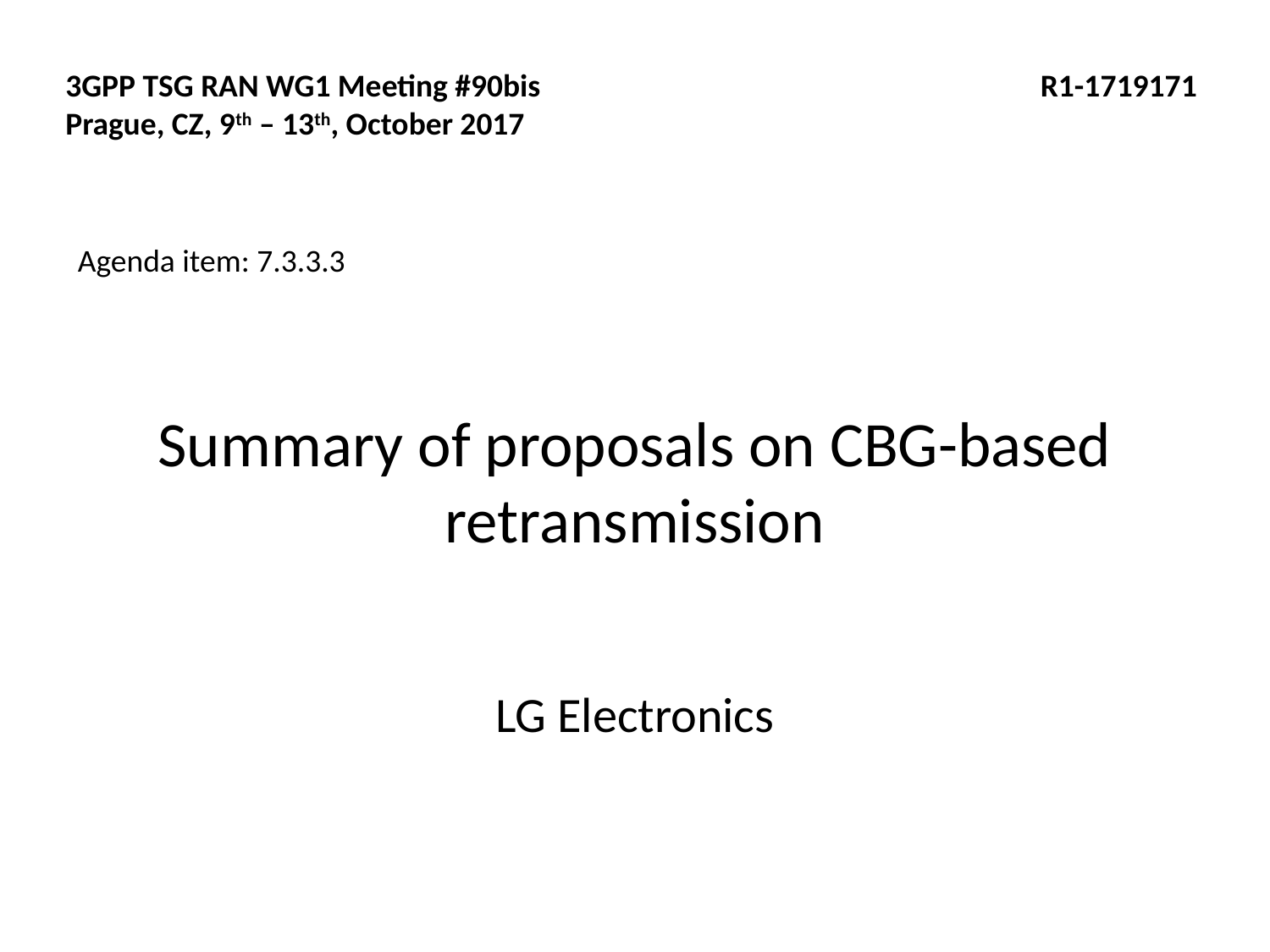

3GPP TSG RAN WG1 Meeting #90bis				            R1-1719171
Prague, CZ, 9th – 13th, October 2017
Agenda item: 7.3.3.3
# Summary of proposals on CBG-based retransmission
LG Electronics